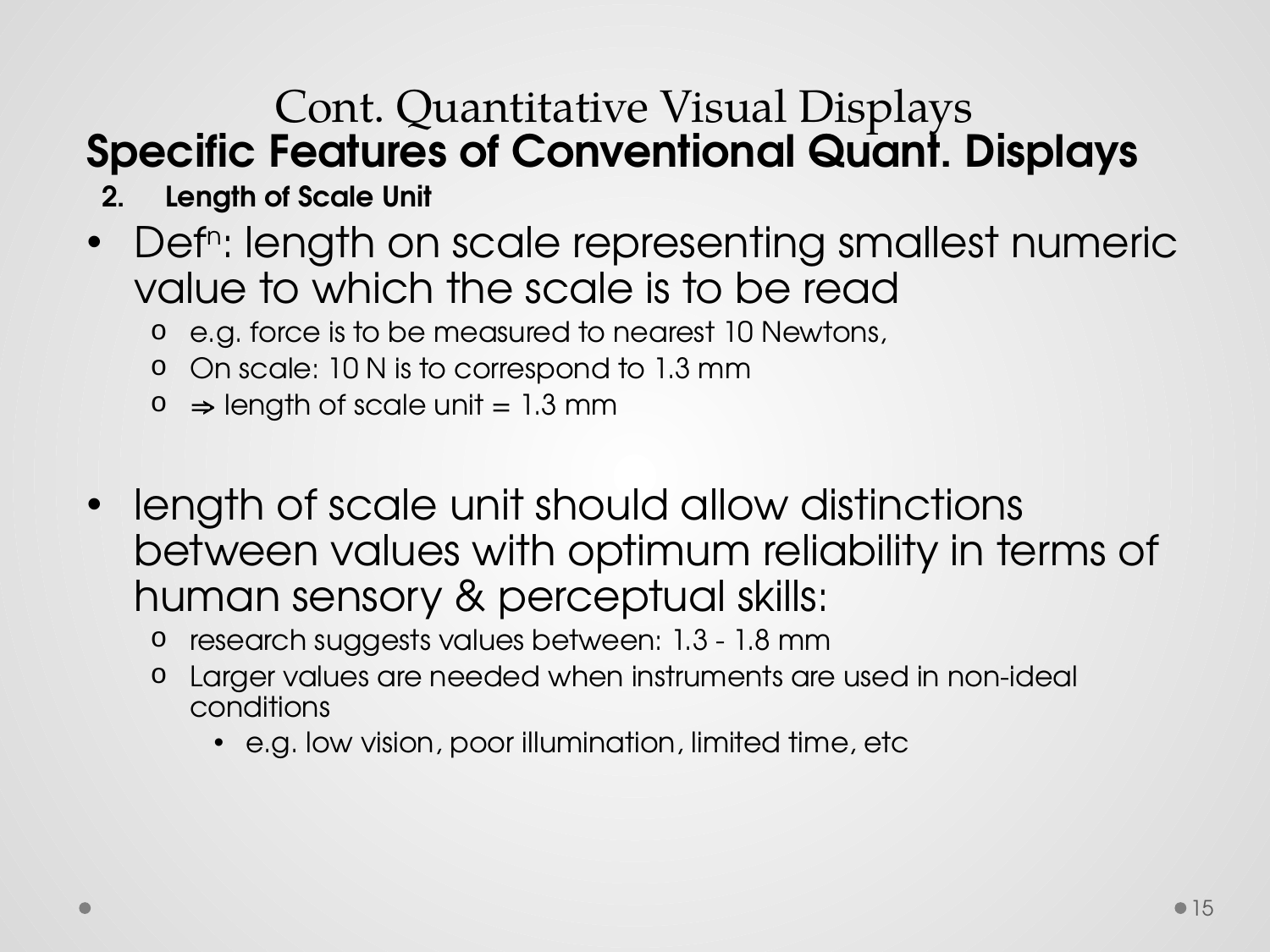

# Cont. Quantitative Visual Displays

Specific Features of Conventional Quant. Displays
Length of Scale Unit
Defn: length on scale representing smallest numeric value to which the scale is to be read
e.g. force is to be measured to nearest 10 Newtons,
On scale: 10 N is to correspond to 1.3 mm
⇒ length of scale unit = 1.3 mm

length of scale unit should allow distinctions between values with optimum reliability in terms of human sensory & perceptual skills:
research suggests values between: 1.3 - 1.8 mm
Larger values are needed when instruments are used in non-ideal conditions
e.g. low vision, poor illumination, limited time, etc
15